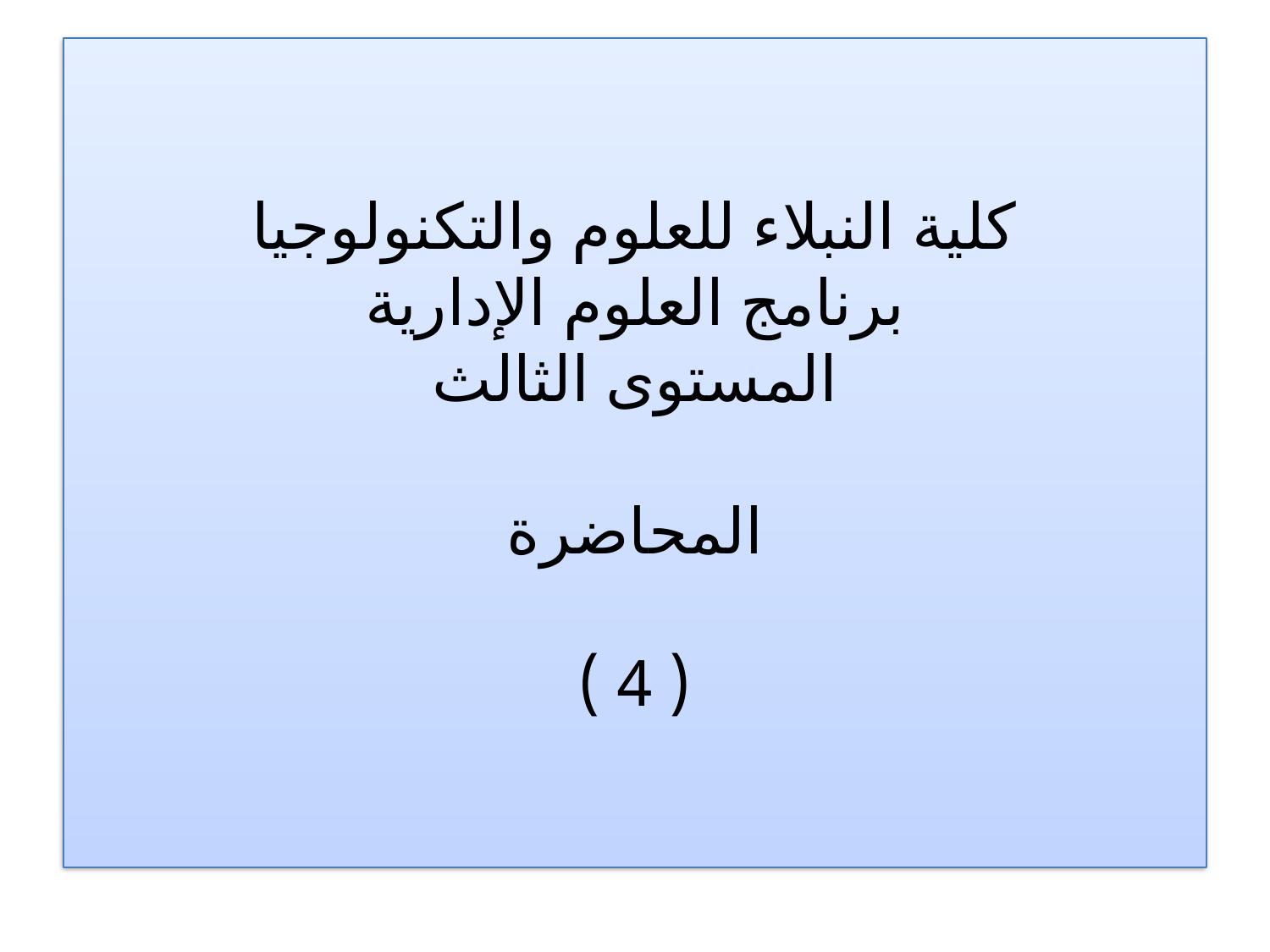

# كلية النبلاء للعلوم والتكنولوجيا برنامج العلوم الإدارية المستوى الثالث المحاضرة ( 4 )